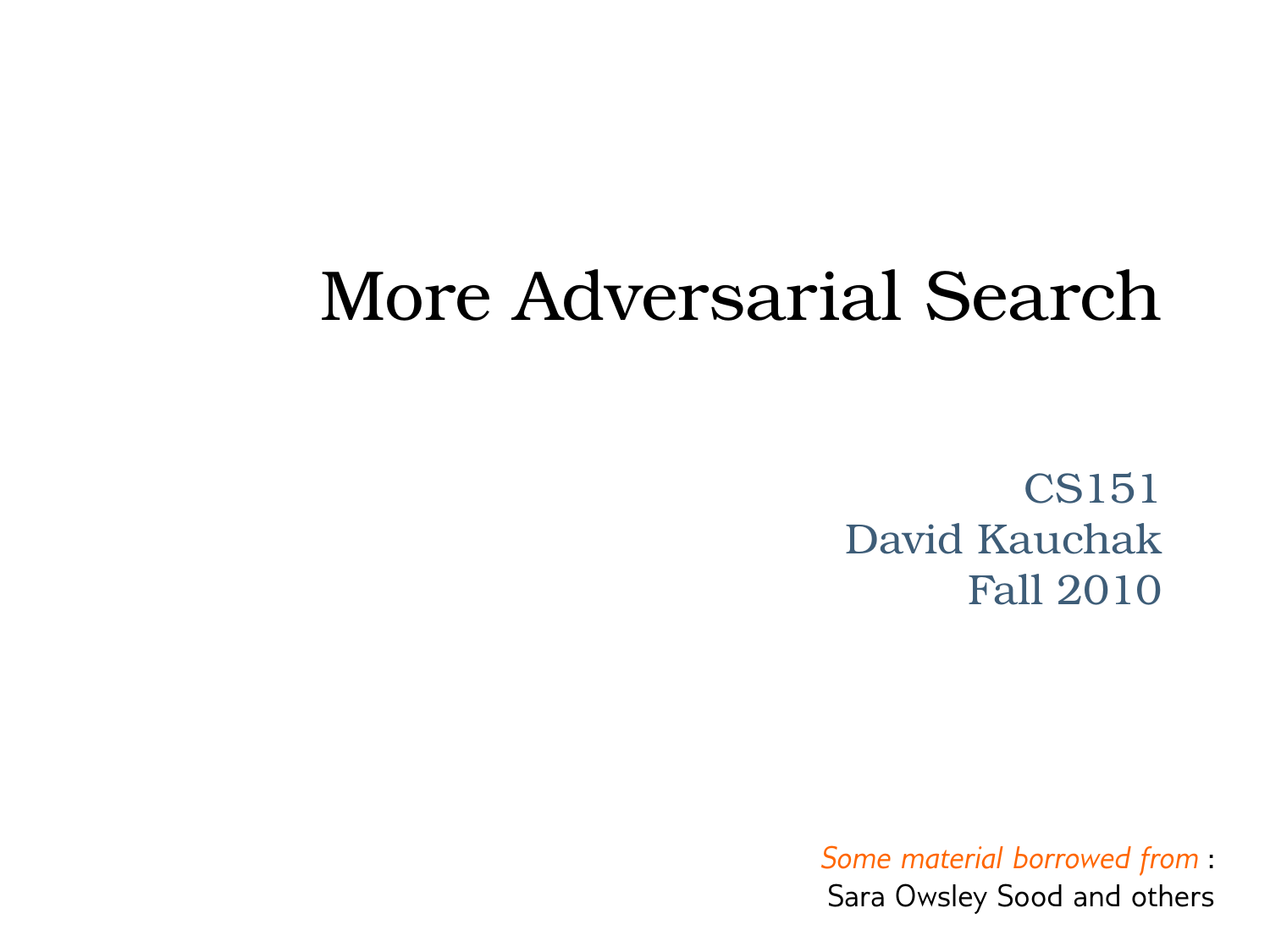

# More Adversarial Search
CS151
David Kauchak
Fall 2010
Some material borrowed from :
Sara Owsley Sood and others